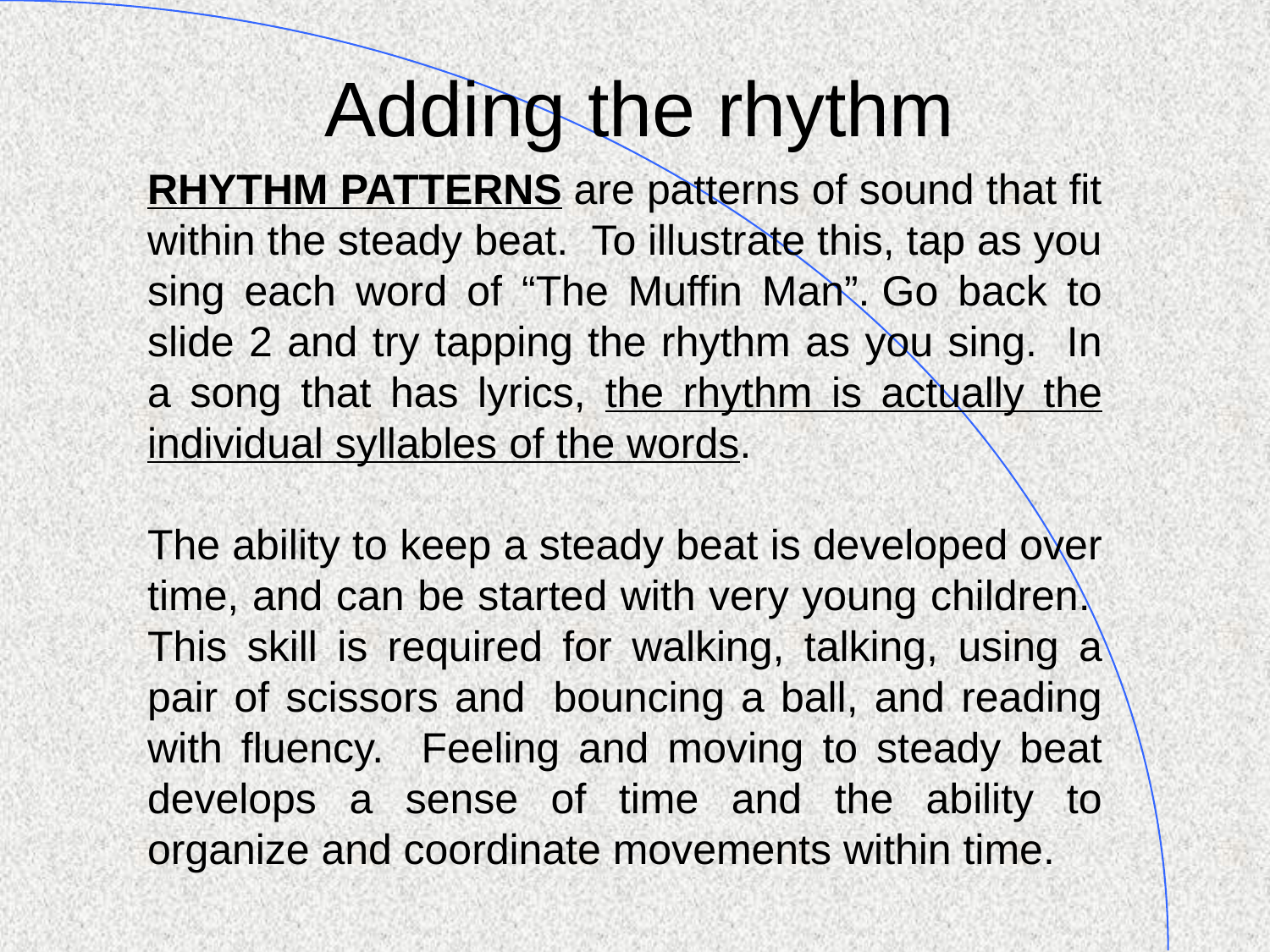

# Adding the rhythm
RHYTHM PATTERNS are patterns of sound that fit within the steady beat.  To illustrate this, tap as you sing each word of “The Muffin Man”. Go back to slide 2 and try tapping the rhythm as you sing.  In a song that has lyrics, the rhythm is actually the individual syllables of the words.

The ability to keep a steady beat is developed over time, and can be started with very young children.  This skill is required for walking, talking, using a pair of scissors and  bouncing a ball, and reading with fluency.  Feeling and moving to steady beat develops a sense of time and the ability to organize and coordinate movements within time.